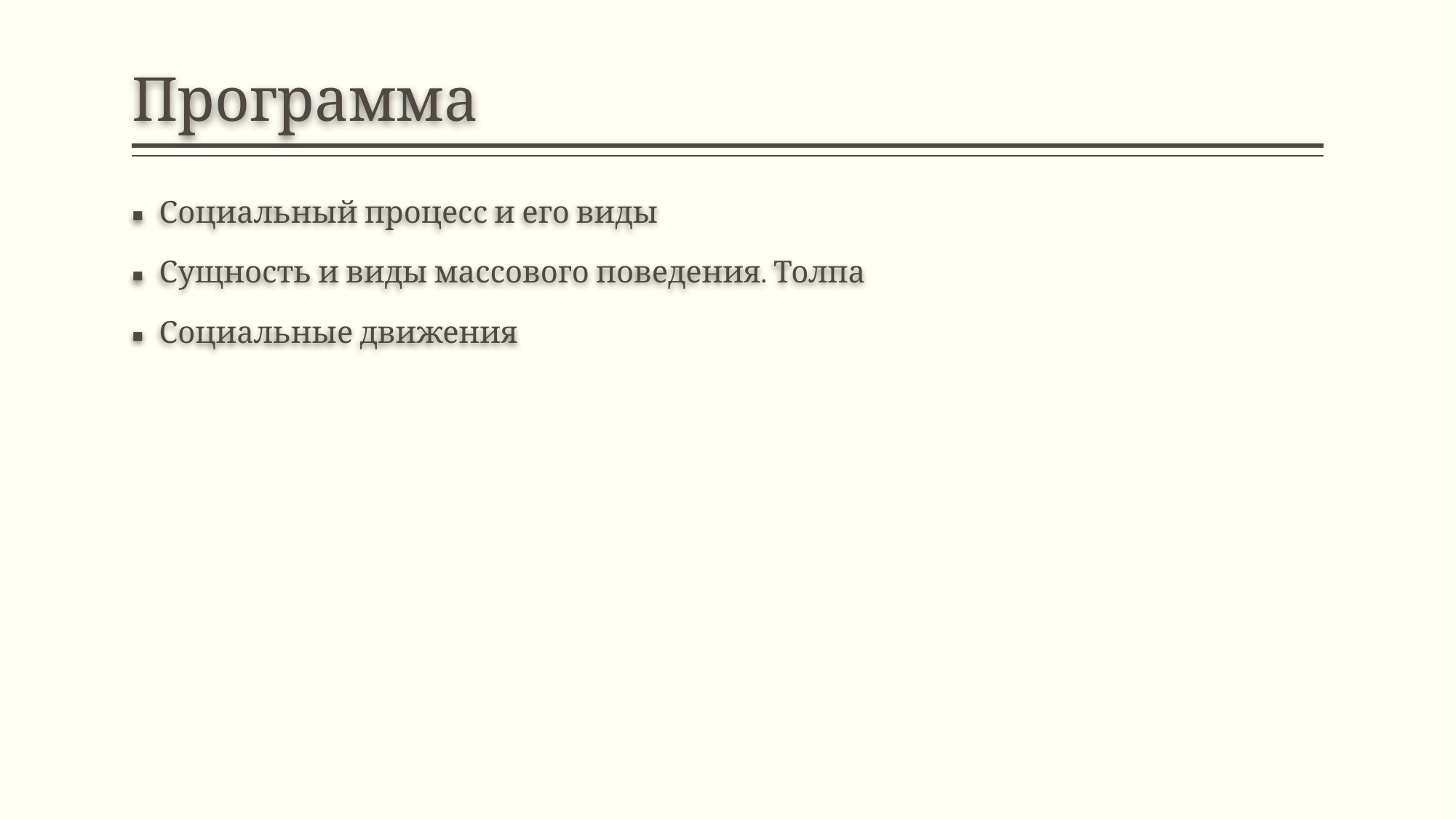

# Программа
Социальный процесс и его виды
Сущность и виды массового поведения. Толпа
Социальные движения